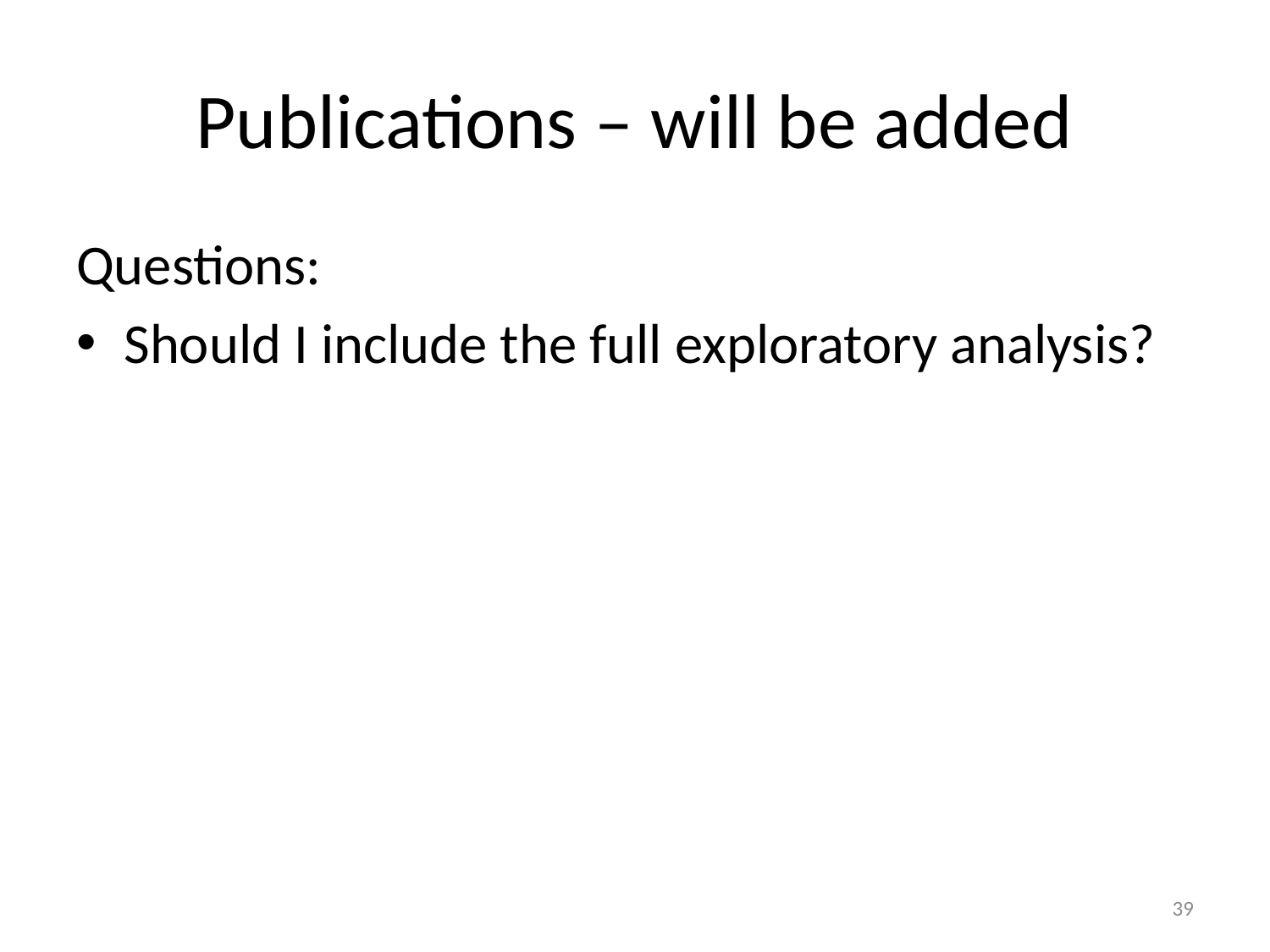

# Publications – will be added
Questions:
Should I include the full exploratory analysis?
39